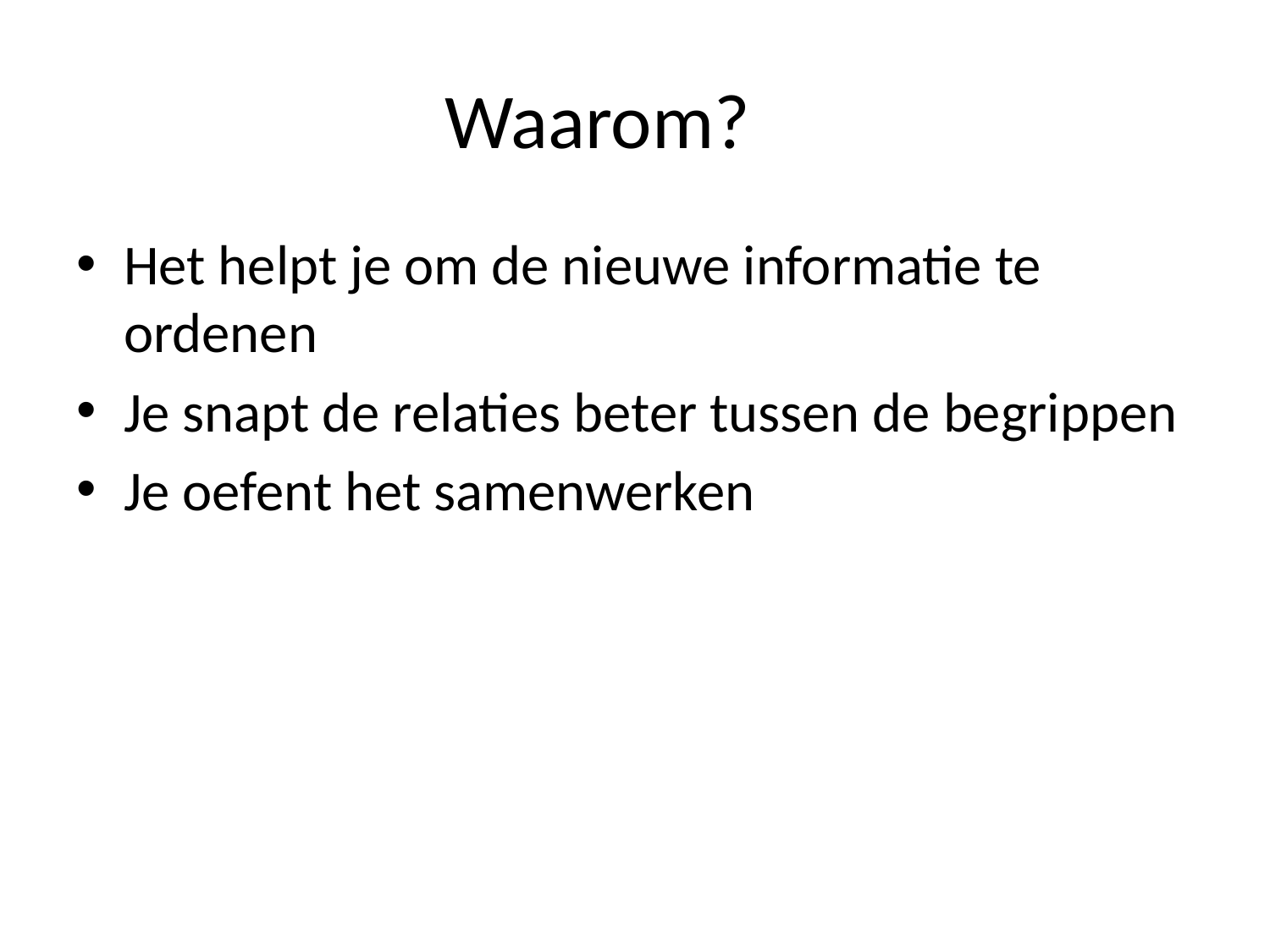

# Waarom?
Het helpt je om de nieuwe informatie te ordenen
Je snapt de relaties beter tussen de begrippen
Je oefent het samenwerken